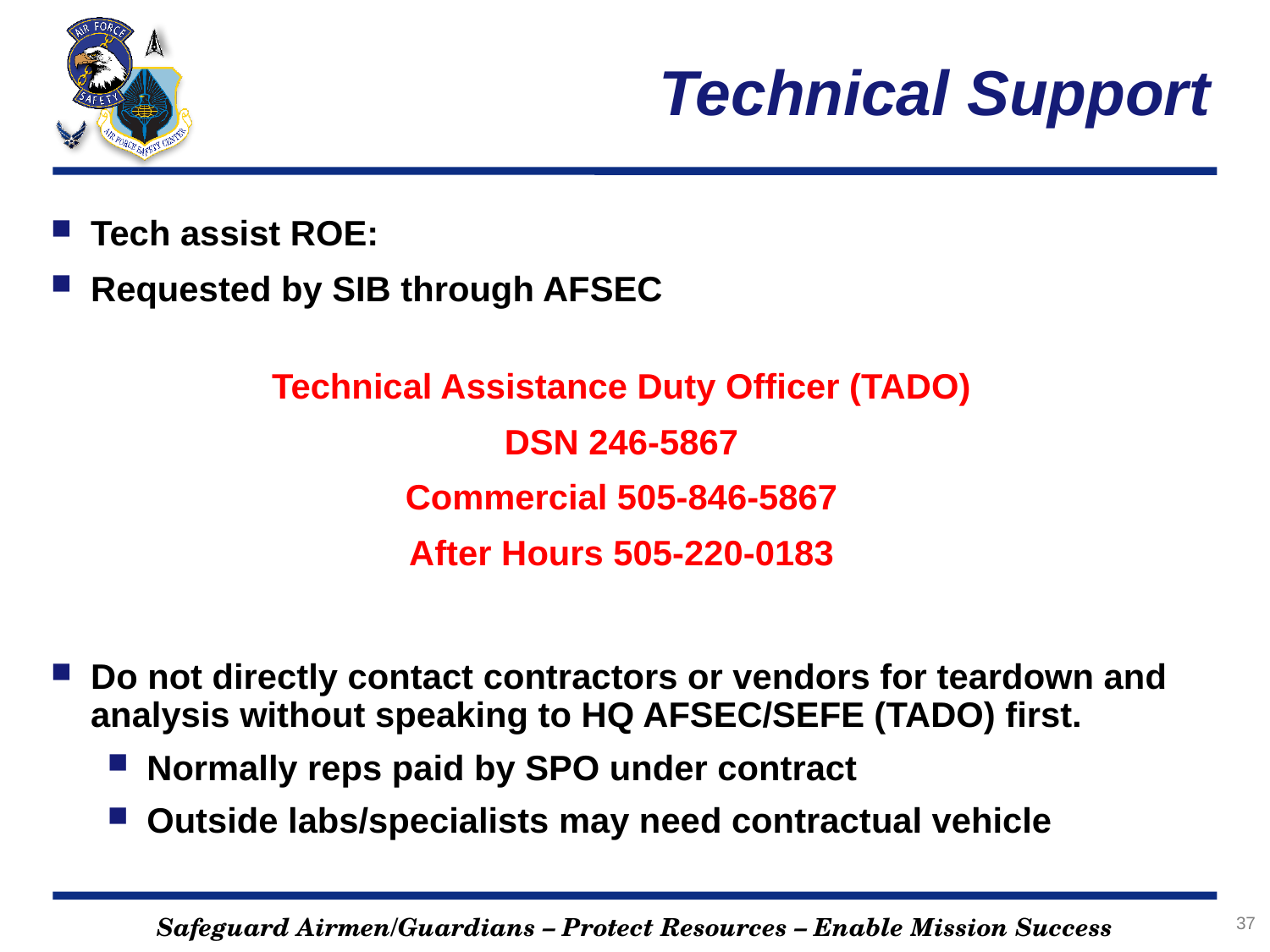

# Technical Support
Tech assist ROE:
Requested by SIB through AFSEC

Technical Assistance Duty Officer (TADO)
DSN 246-5867
Commercial 505-846-5867
After Hours 505-220-0183

Do not directly contact contractors or vendors for teardown and analysis without speaking to HQ AFSEC/SEFE (TADO) first.
Normally reps paid by SPO under contract
Outside labs/specialists may need contractual vehicle

37